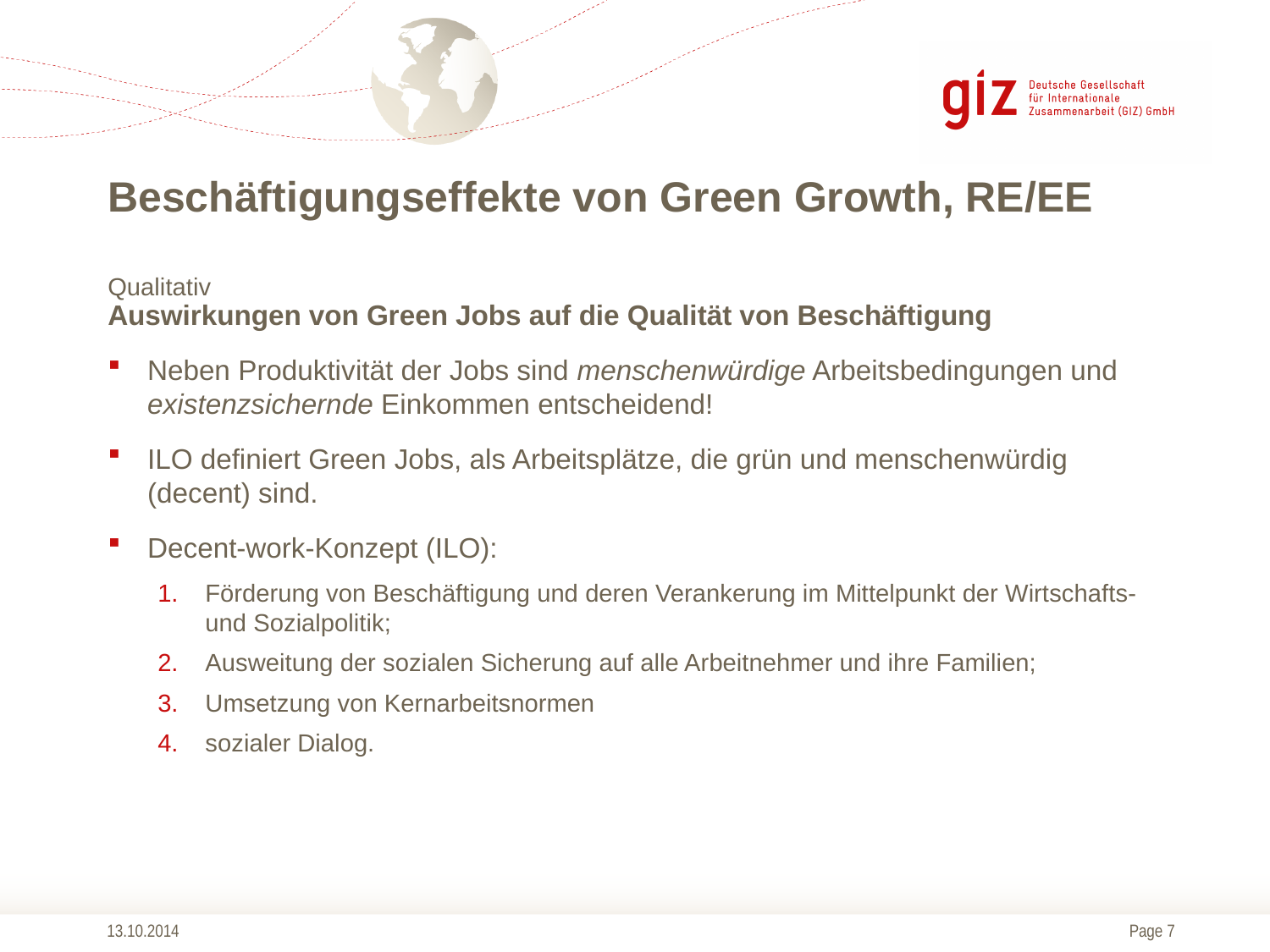

# Beschäftigungseffekte von Green Growth, RE/EE Qualitativ
Auswirkungen von Green Jobs auf die Qualität von Beschäftigung
Neben Produktivität der Jobs sind menschenwürdige Arbeitsbedingungen und existenzsichernde Einkommen entscheidend!
ILO definiert Green Jobs, als Arbeitsplätze, die grün und menschenwürdig (decent) sind.
Decent-work-Konzept (ILO):
Förderung von Beschäftigung und deren Verankerung im Mittelpunkt der Wirtschafts- und Sozialpolitik;
Ausweitung der sozialen Sicherung auf alle Arbeitnehmer und ihre Familien;
Umsetzung von Kernarbeitsnormen
sozialer Dialog.

13.10.2014